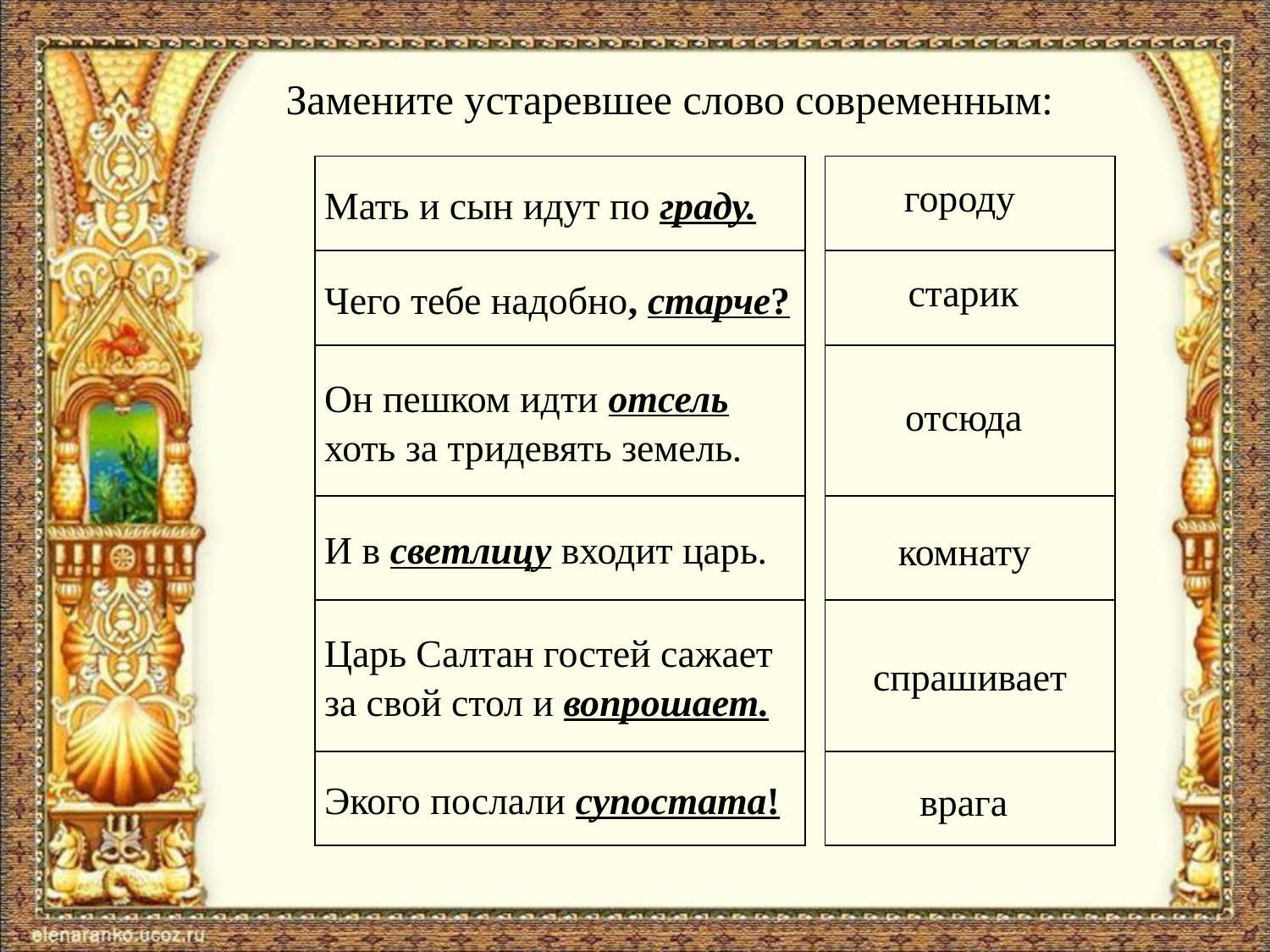

Замените устаревшее слово современным:
| Мать и сын идут по граду. |
| --- |
| Чего тебе надобно, старче? |
| Он пешком идти отсель хоть за тридевять земель. |
| И в светлицу входит царь. |
| Царь Салтан гостей сажает за свой стол и вопрошает. |
| Экого послали супостата! |
|  |
| --- |
|  |
|  |
|  |
|  |
|  |
городу
старик
отсюда

комнату
спрашивает
врага